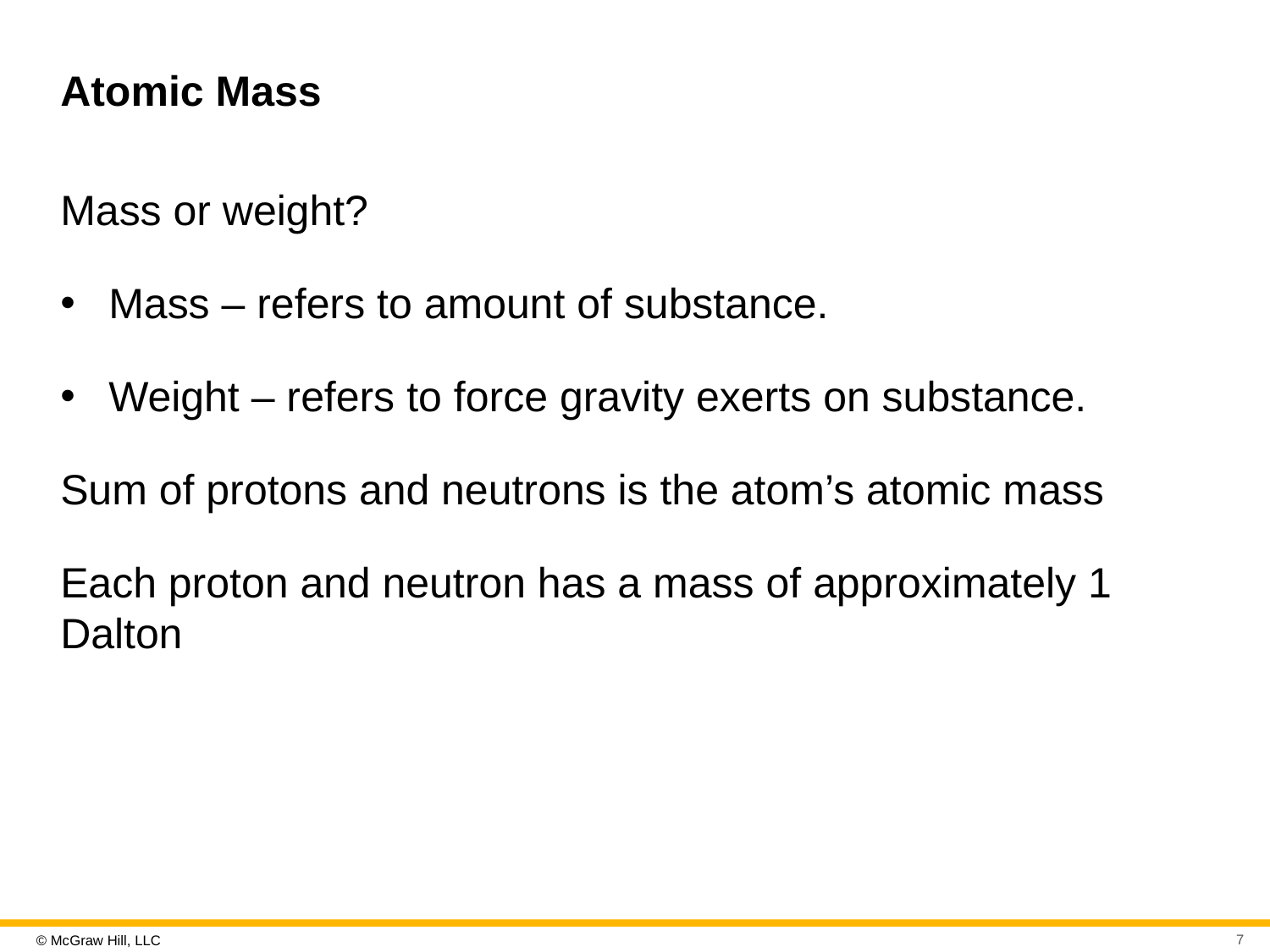

# Atomic Mass
Mass or weight?
Mass – refers to amount of substance.
Weight – refers to force gravity exerts on substance.
Sum of protons and neutrons is the atom’s atomic mass
Each proton and neutron has a mass of approximately 1 Dalton
7